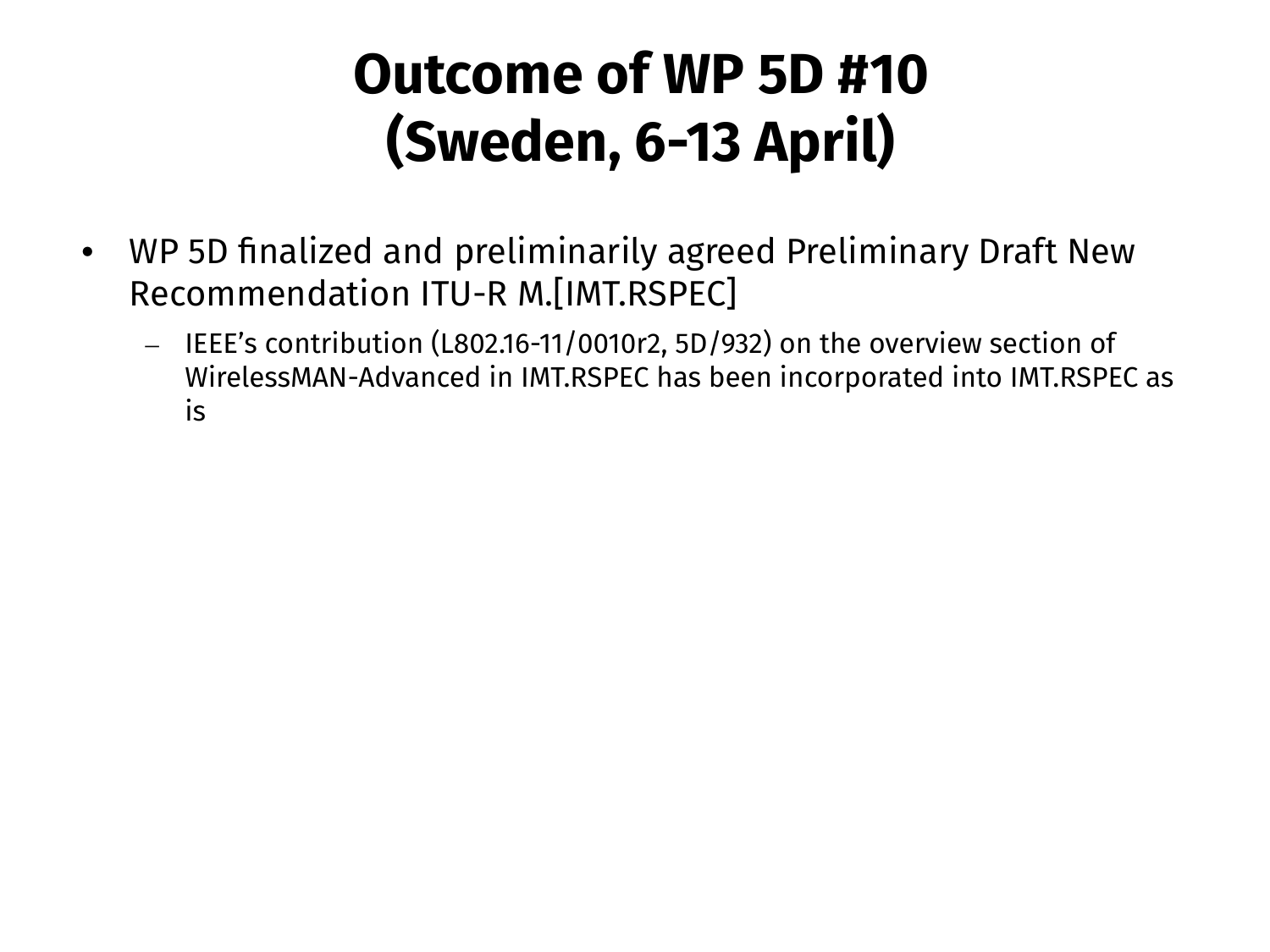

Outcome of WP 5D #10
(Sweden, 6-13 April)
WP 5D finalized and preliminarily agreed Preliminary Draft New Recommendation ITU-R M.[IMT.RSPEC]
IEEE’s contribution (L802.16-11/0010r2, 5D/932) on the overview section of WirelessMAN-Advanced in IMT.RSPEC has been incorporated into IMT.RSPEC as is